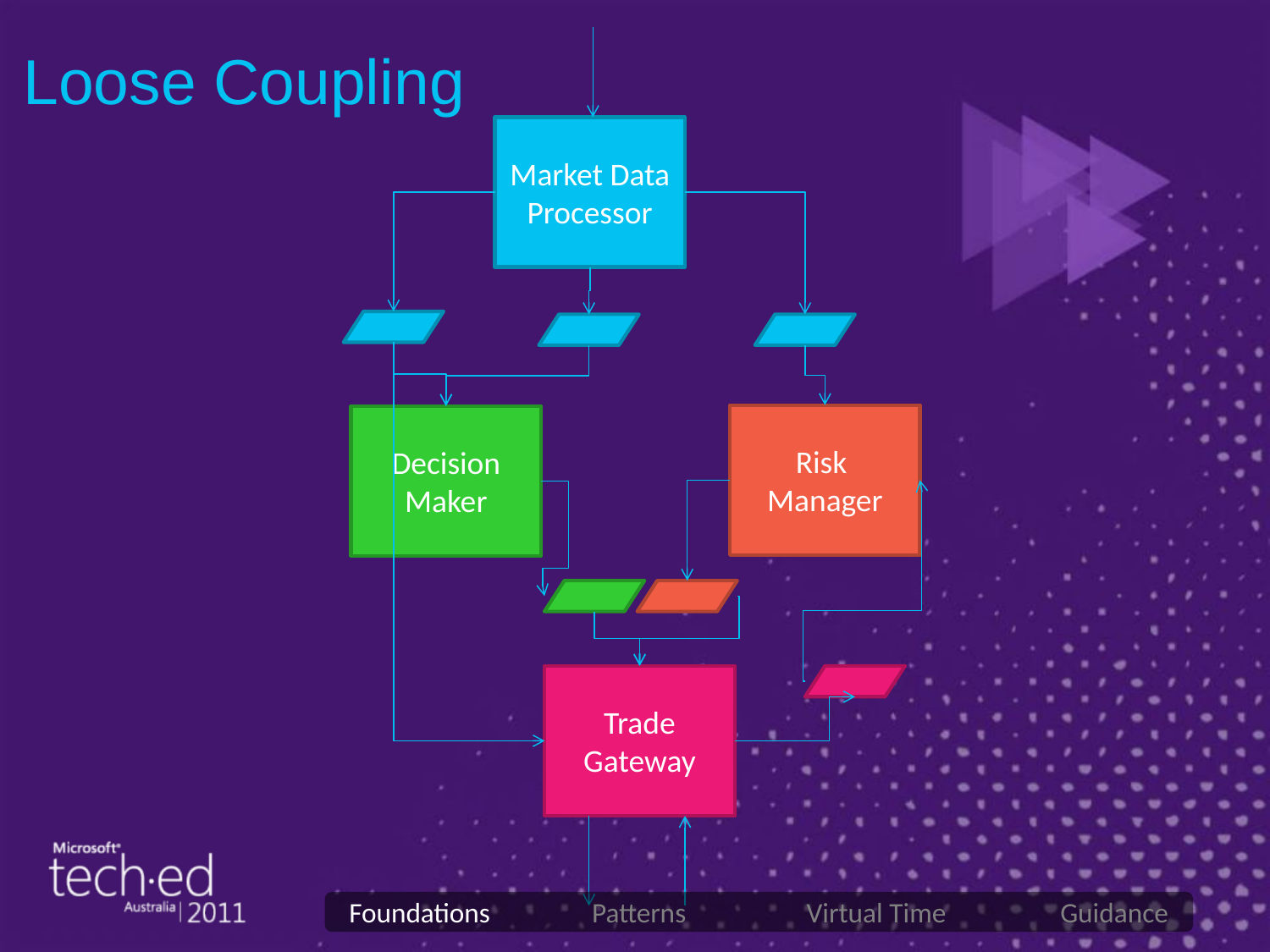

# Loose Coupling
Market Data Processor

Risk
Manager
Decision Maker

Trade Gateway

Foundations                Patterns                   Virtual Time                  Guidance